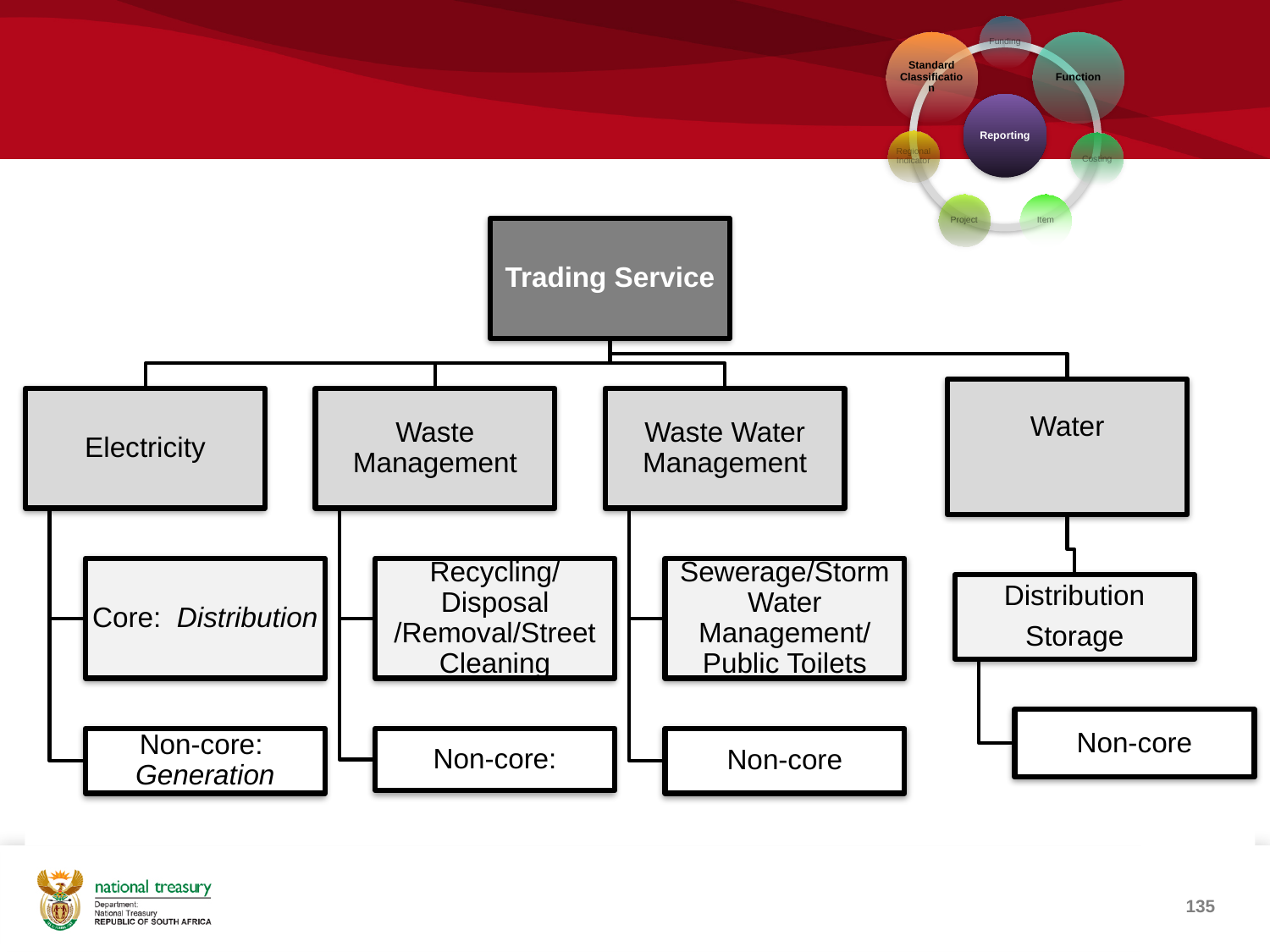

#
Reporting
Funding
Function
Costing
Item
Project
Regional Indicator
Standard Classification
Trading Service
Electricity
Core:  Distribution
Non-core:  Generation
Waste Management
Recycling/Disposal /Removal/Street Cleaning
Non-core:
Waste Water Management
Sewerage/Storm Water Management/ Public Toilets
Non-core
Water

Distribution
Storage
Non-core

135